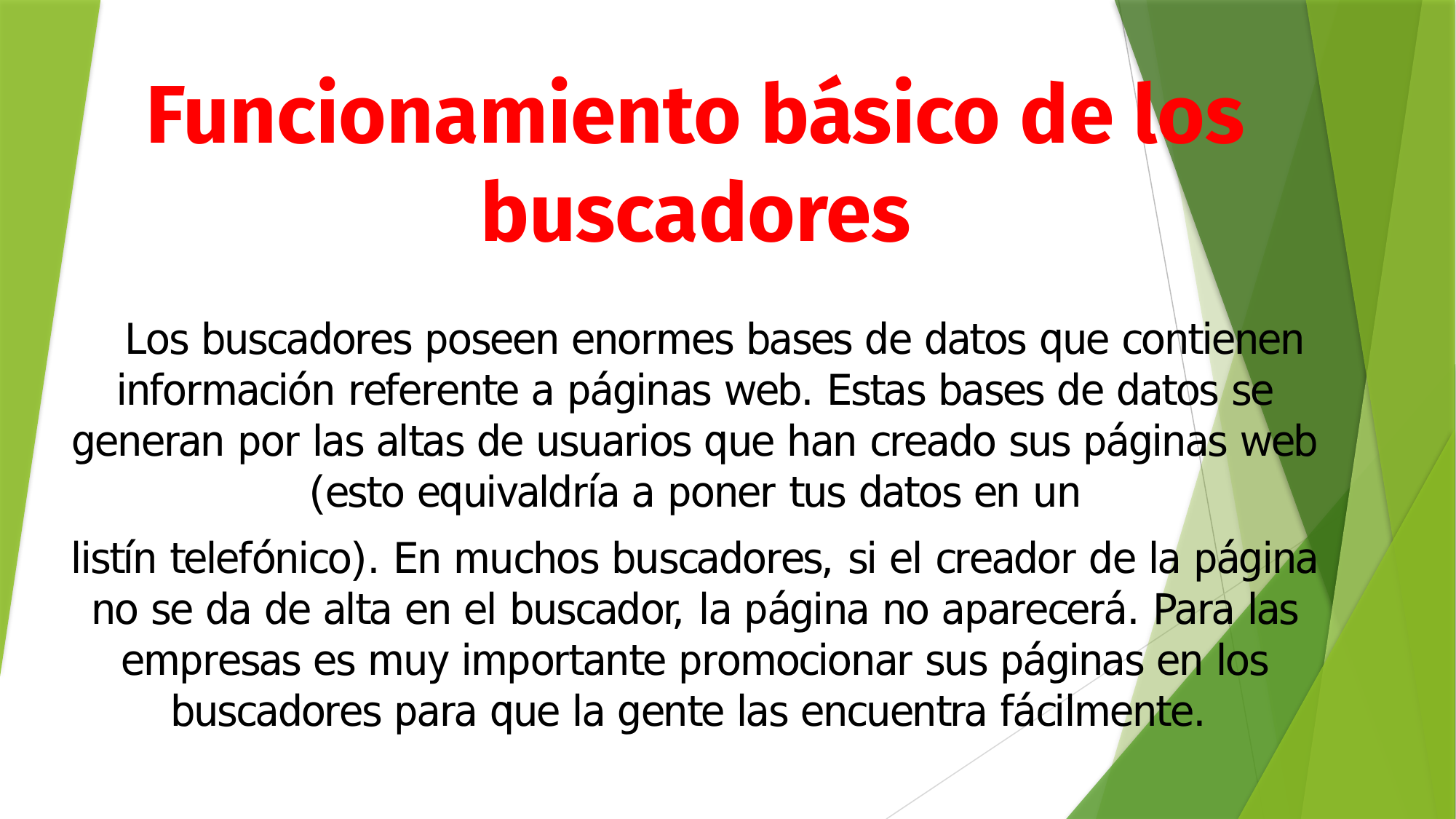

# Funcionamiento básico de los buscadores
   Los buscadores poseen enormes bases de datos que contienen información referente a páginas web. Estas bases de datos se generan por las altas de usuarios que han creado sus páginas web (esto equivaldría a poner tus datos en un
listín telefónico). En muchos buscadores, si el creador de la página no se da de alta en el buscador, la página no aparecerá. Para las empresas es muy importante promocionar sus páginas en los buscadores para que la gente las encuentra fácilmente.